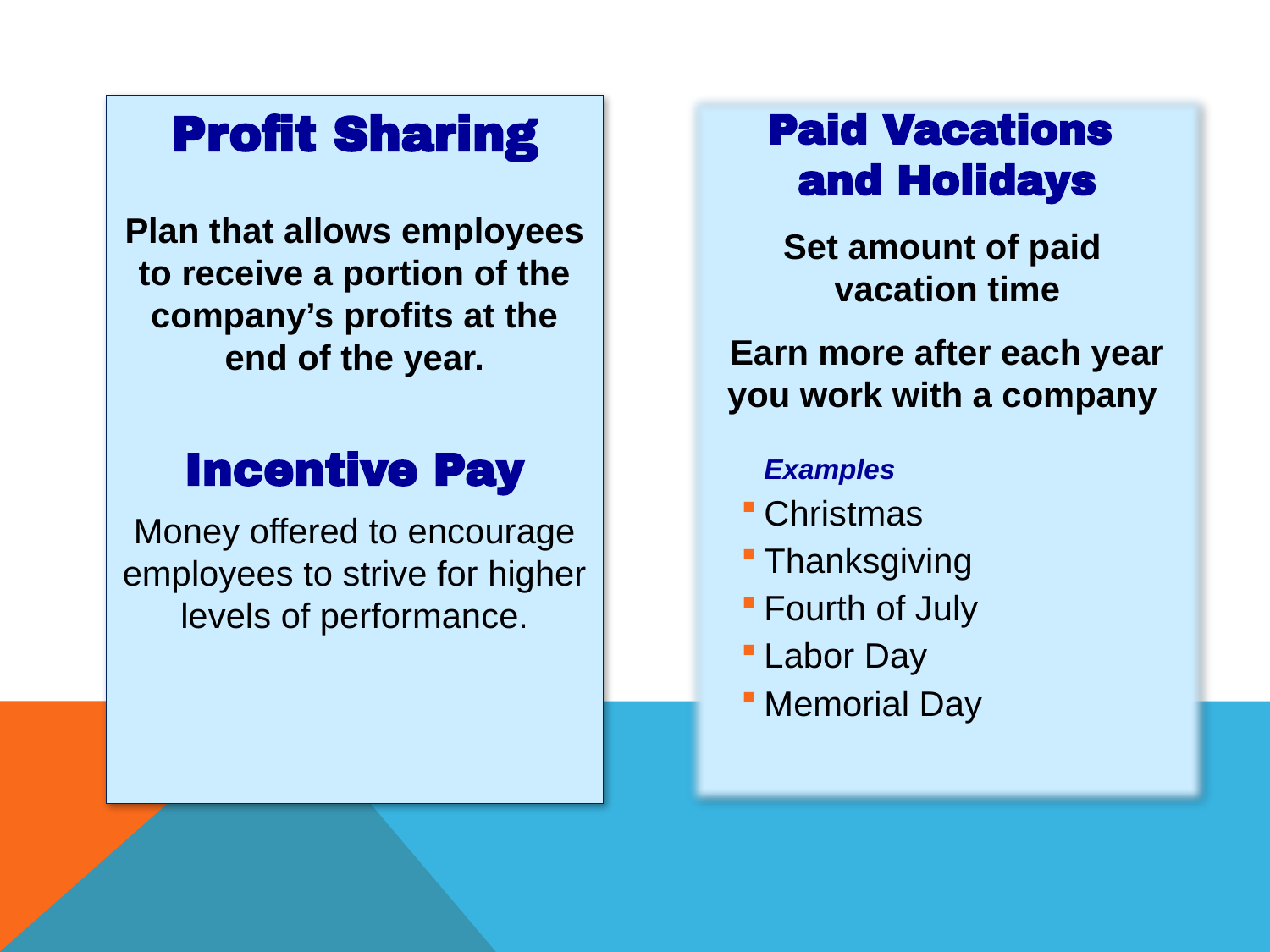

Profit Sharing

Plan that allows employees to receive a portion of the company’s profits at the end of the year.

Incentive Pay
Money offered to encourage employees to strive for higher levels of performance.
Paid Vacations
and Holidays
Set amount of paid
vacation time
Earn more after each year you work with a company

Examples
Christmas
Thanksgiving
Fourth of July
Labor Day
Memorial Day